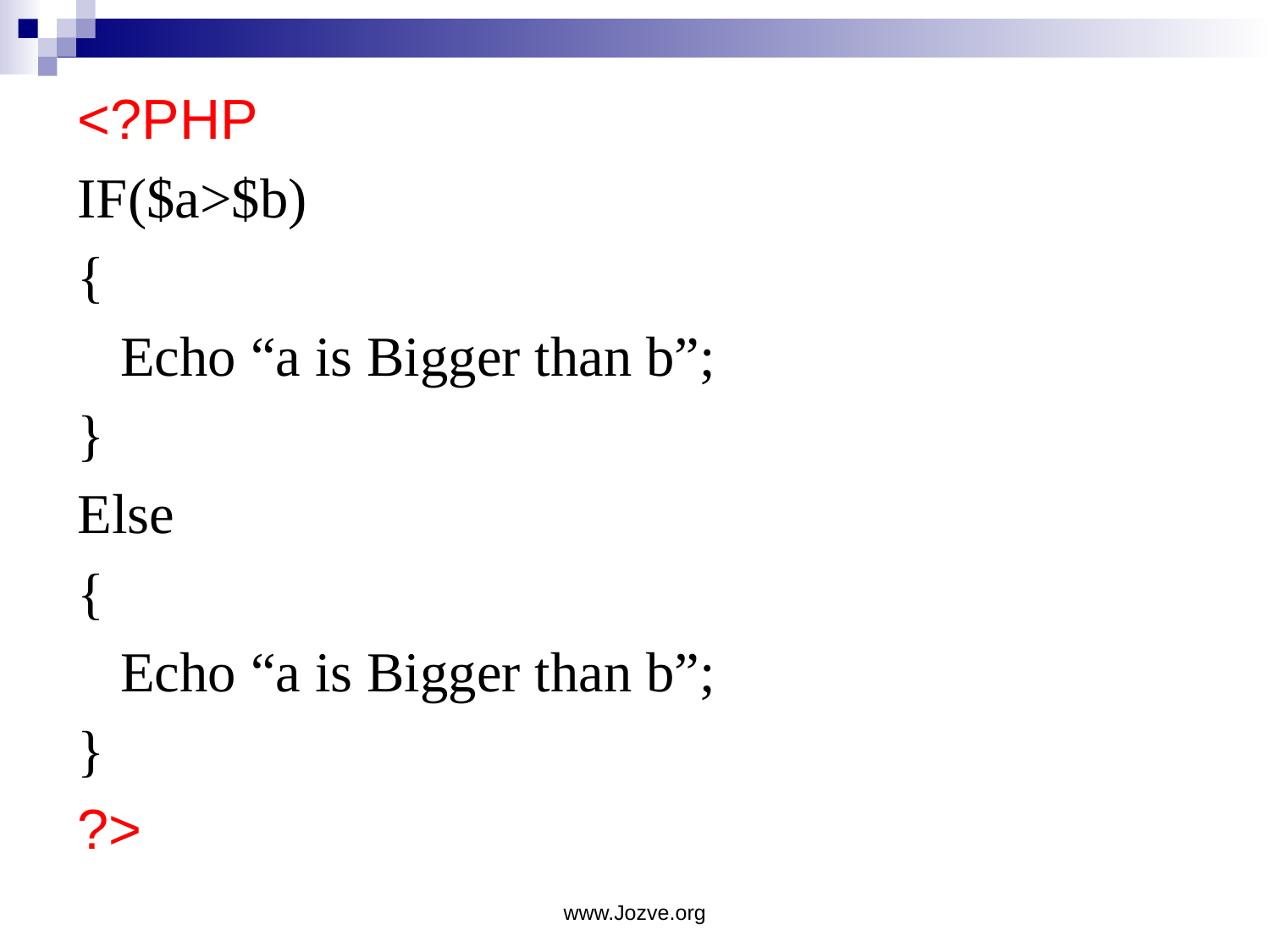

<?PHP
IF($a>$b)
{
   Echo “a is Bigger than b”;
}
Else
{
   Echo “a is Bigger than b”;
}
?>

www.Jozve.org